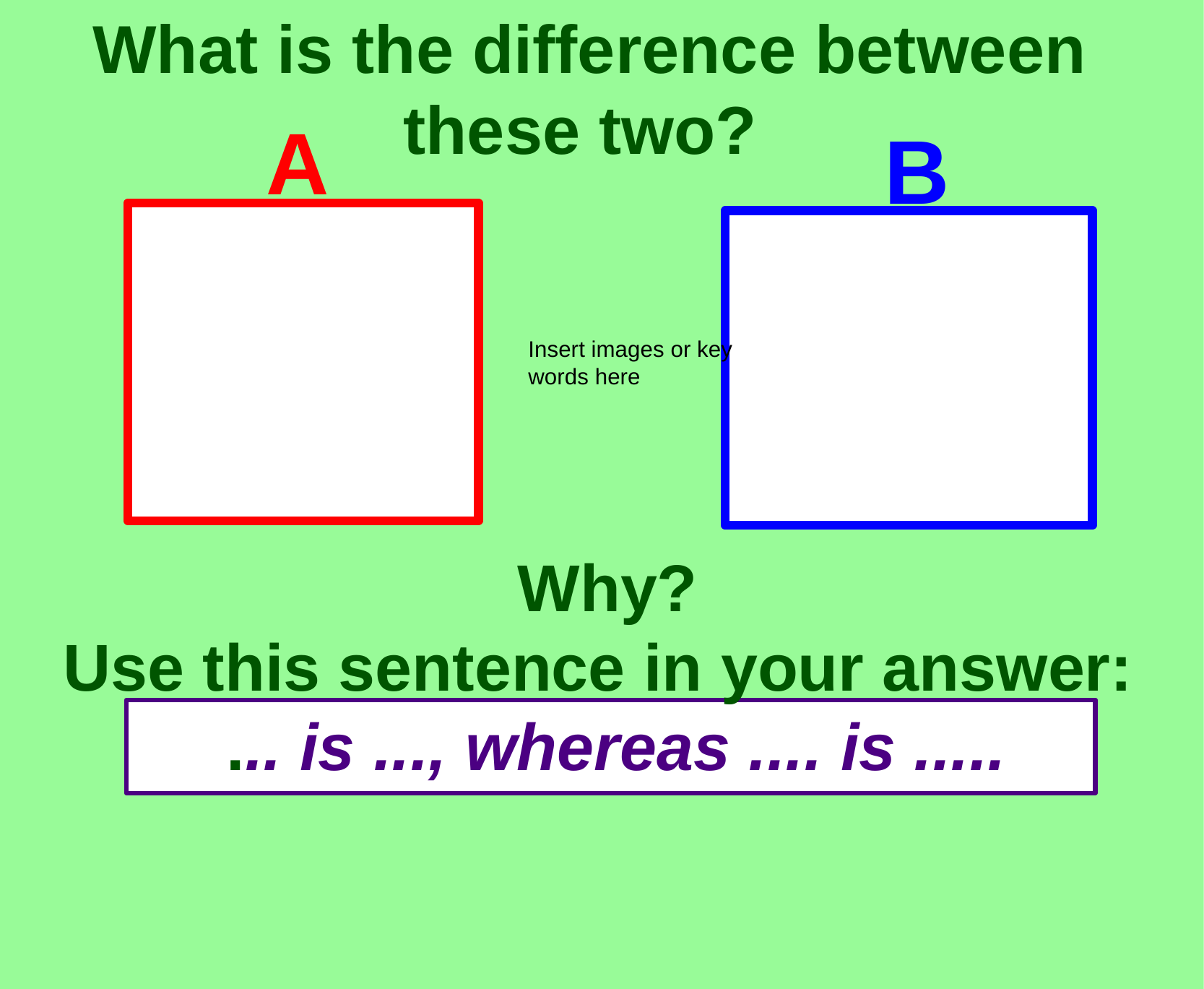

What is the difference between these two?
A
B

Insert images or key words here
Why?
Use this sentence in your answer:
... is ..., whereas .... is .....